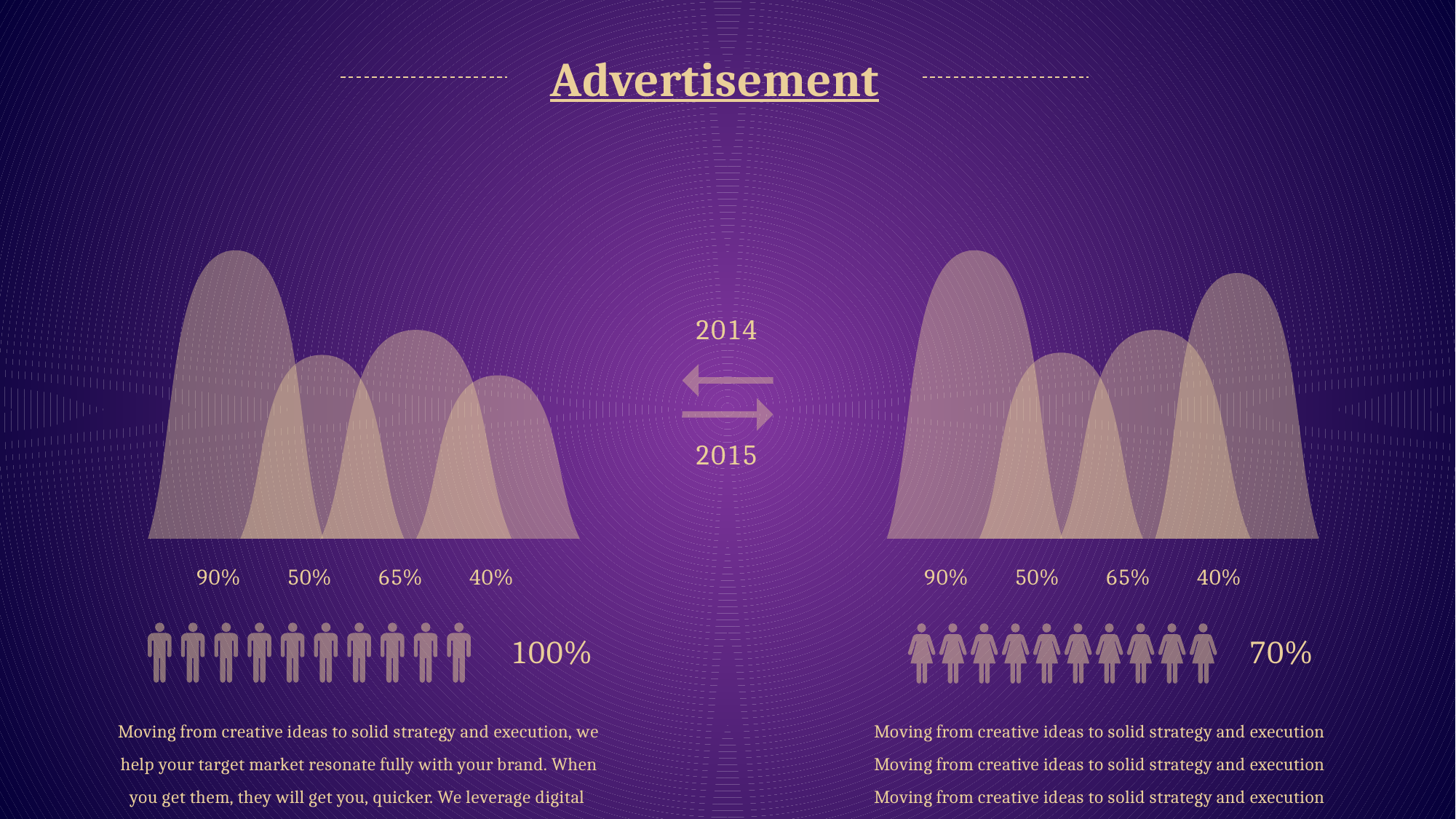

Advertisement

90%
50%
65%
40%

90%
50%
65%
40%
2014

2015

100%
70%
Moving from creative ideas to solid strategy and execution, we help your target market resonate fully with your brand. When you get them, they will get you, quicker. We leverage digital
 Moving from creative ideas to solid strategy and execution
 Moving from creative ideas to solid strategy and execution
 Moving from creative ideas to solid strategy and execution